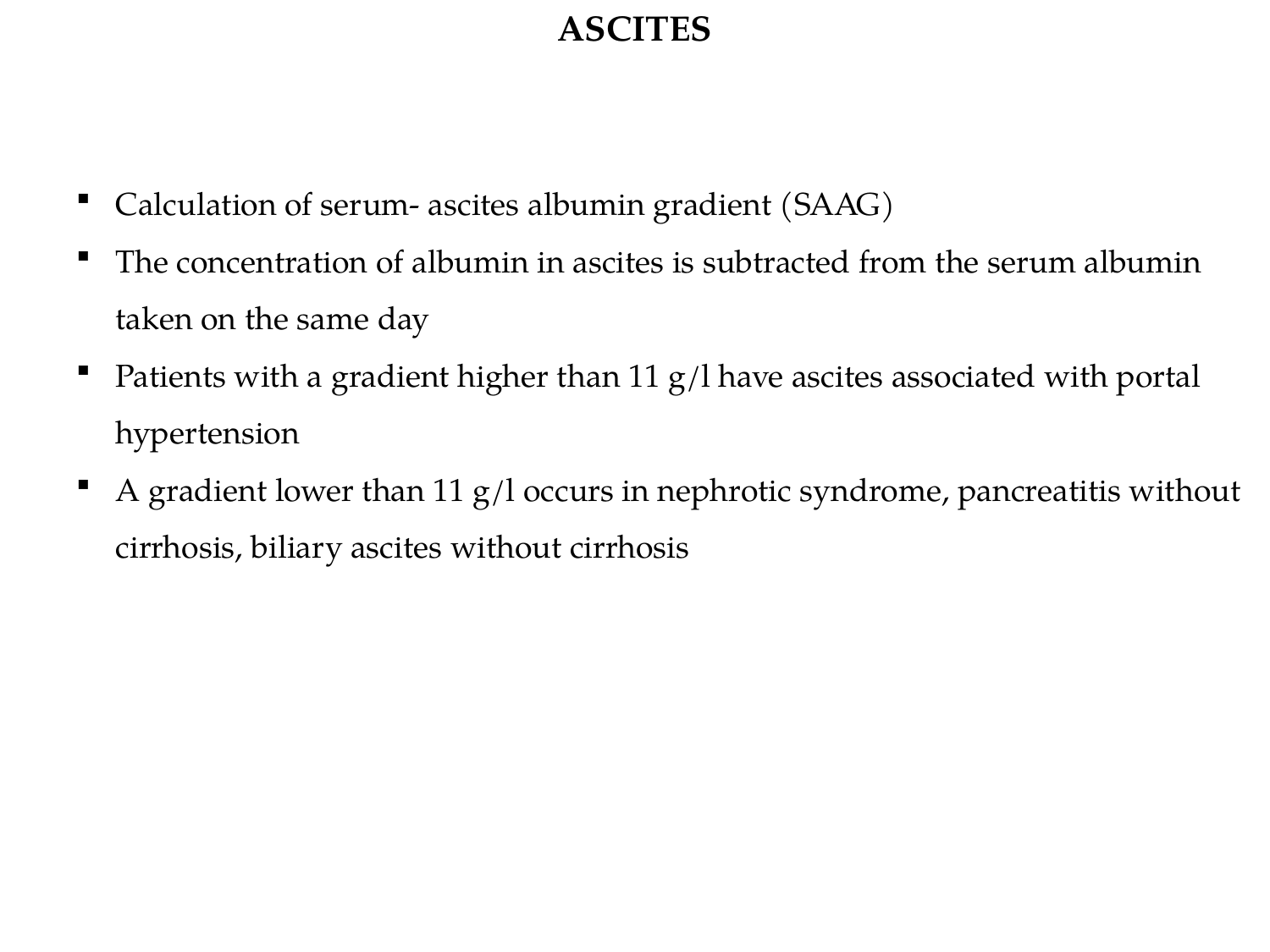

ASCITES
Calculation of serum- ascites albumin gradient (SAAG)
The concentration of albumin in ascites is subtracted from the serum albumin taken on the same day
Patients with a gradient higher than 11 g/l have ascites associated with portal hypertension
A gradient lower than 11 g/l occurs in nephrotic syndrome, pancreatitis without cirrhosis, biliary ascites without cirrhosis